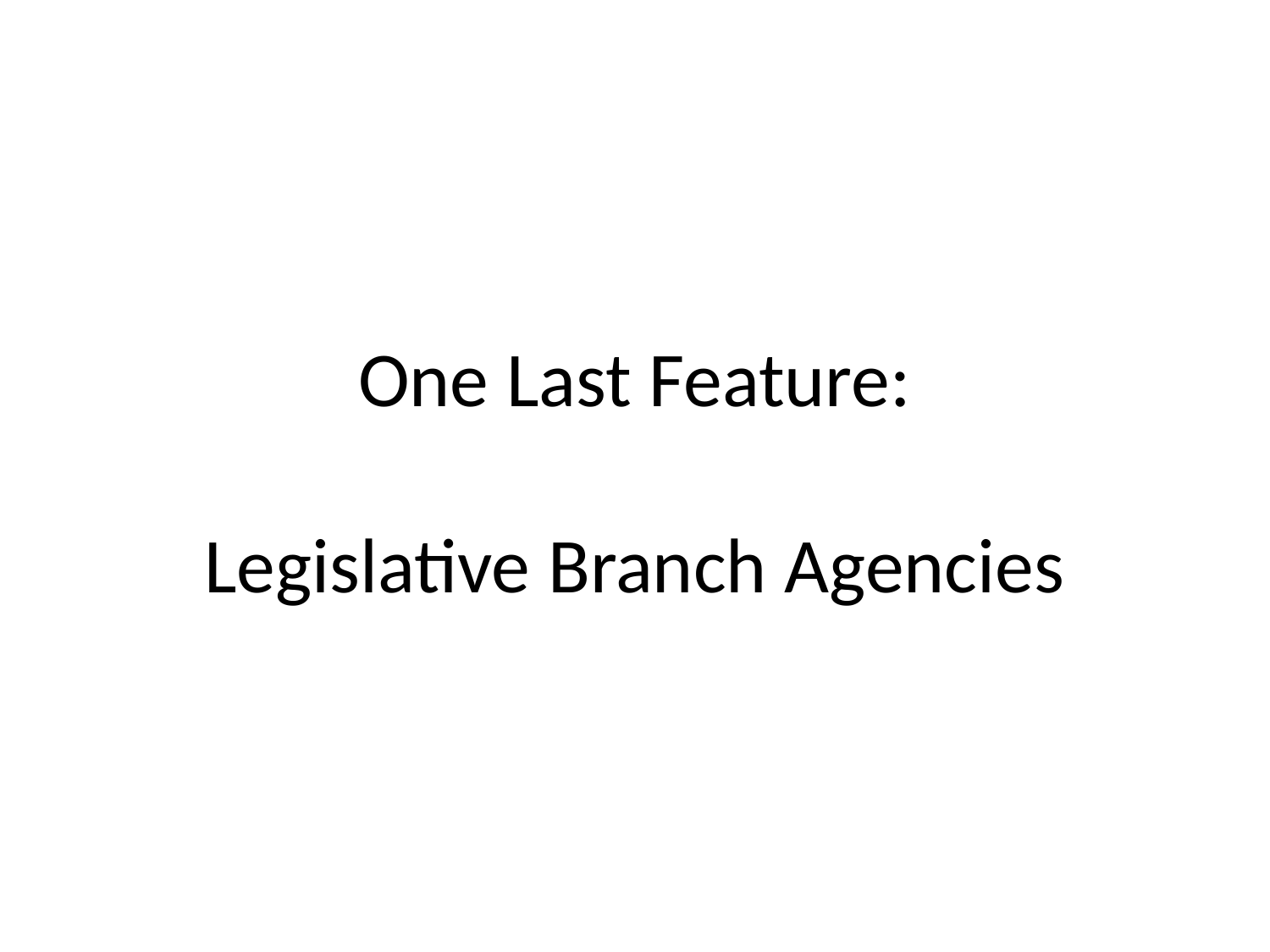

# One Last Feature: Legislative Branch Agencies